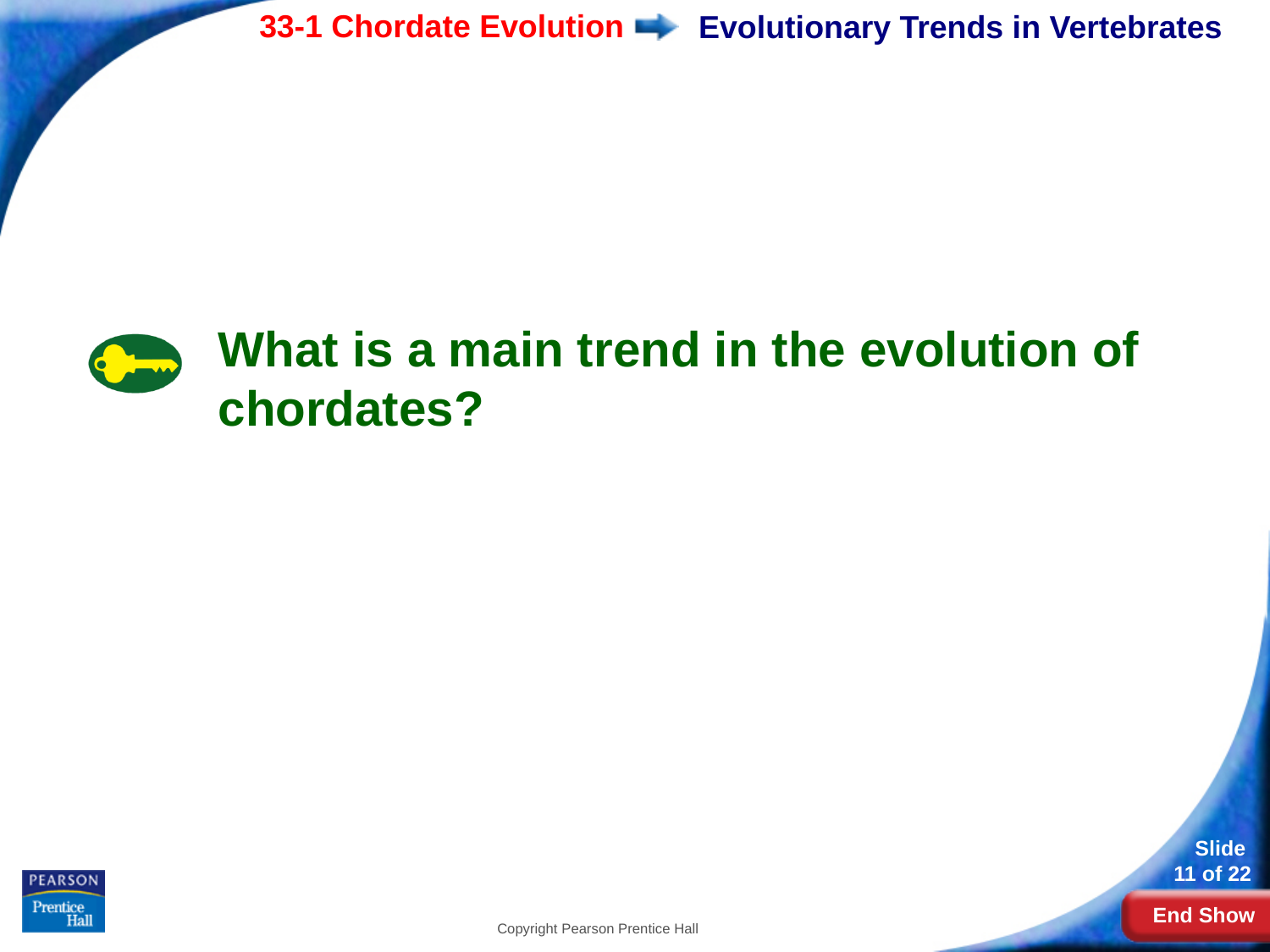

# Evolutionary Trends in Vertebrates

What is a main trend in the evolution of chordates?

Copyright Pearson Prentice Hall